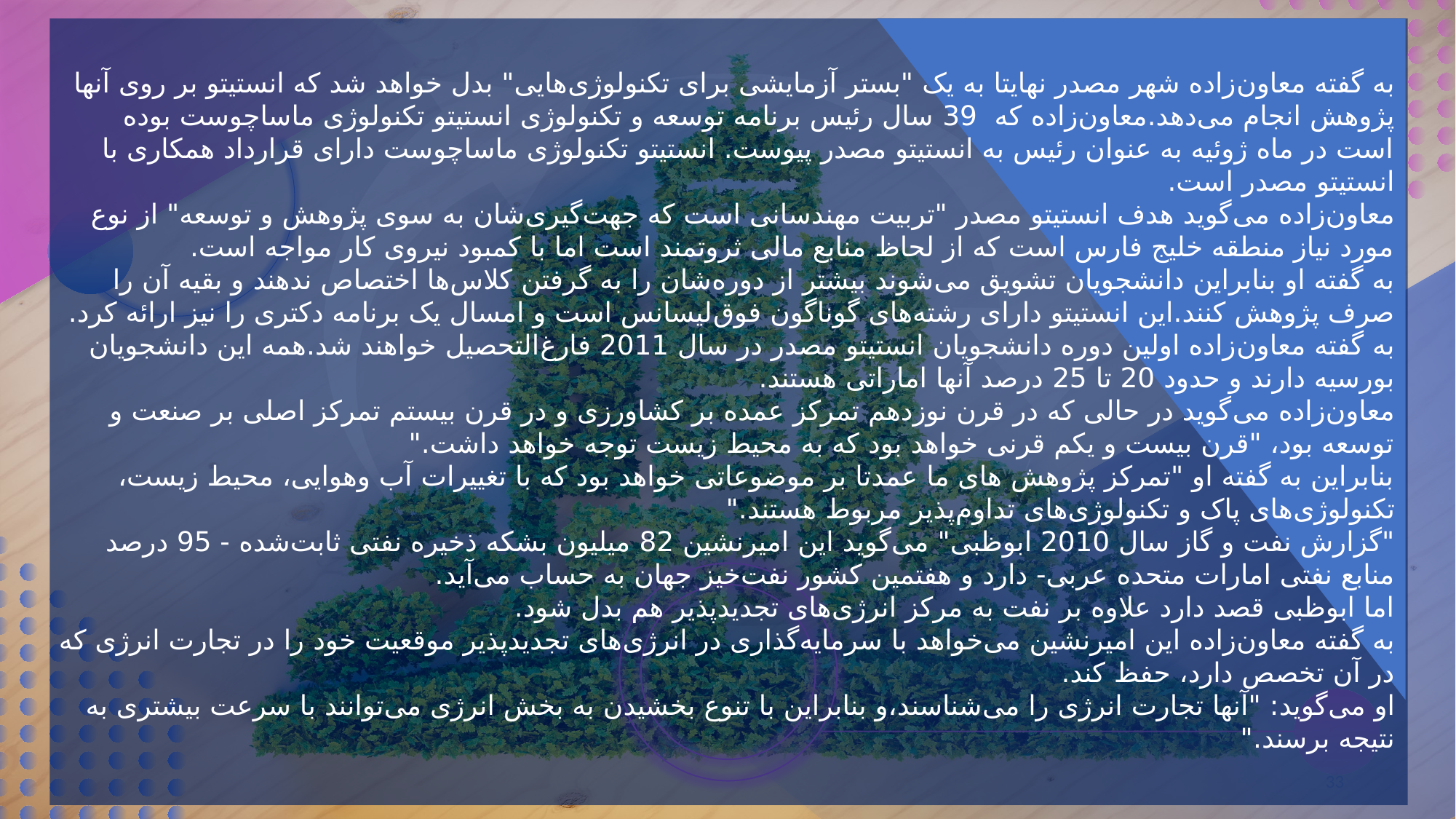

به گفته معاون‌زاده شهر مصدر نهایتا به یک "بستر آزمایشی برای تکنولوژی‌هایی" بدل خواهد شد که انستیتو بر روی آنها پژوهش انجام می‌دهد.معاون‌زاده که  39 سال رئیس برنامه توسعه و تکنولوژی انستیتو تکنولوژی ماساچوست بوده است در ماه ژوئیه به عنوان رئیس به انستیتو مصدر پیوست. انستیتو تکنولوژی ماساچوست دارای قرارداد همکاری با انستیتو مصدر است.
معاون‌زاده می‌گوید هدف انستیتو مصدر "تربیت مهندسانی است که جهت‌گیری‌شان به سوی پژوهش و توسعه" از نوع مورد نیاز منطقه خلیج فارس است که از لحاظ منابع مالی ثروتمند است اما با کمبود نیروی کار مواجه است.
به گفته او بنابراین دانشجویان تشویق می‌شوند بیشتر از دوره‌شان را به گرفتن کلاس‌ها اختصاص ندهند و بقیه آن را صرف پژوهش کنند.این انستیتو دارای رشته‌های گوناگون فوق‌لیسانس است و امسال یک برنامه دکتری را نیز ارائه کرد. به گفته معاون‌زاده اولین دوره دانشجویان انستیتو مصدر در سال 2011 فارغ‌التحصیل خواهند شد.همه این دانشجویان بورسیه دارند و حدود 20 تا 25 درصد آنها اماراتی هستند.
معاون‌زاده می‌گوید در حالی که در قرن نوزدهم تمرکز عمده بر کشاورزی و در قرن بیستم تمرکز اصلی بر صنعت و توسعه بود، "قرن بیست و یکم قرنی خواهد بود که به محیط زیست توجه خواهد داشت."
بنابراین به گفته او "تمرکز پژوهش های ما عمدتا بر موضوعاتی خواهد بود که با تغییرات آب وهوایی، محیط زیست، تکنولوژی‌های پاک و تکنولوژی‌های تداوم‌پذیر مربوط هستند."
"گزارش نفت و گاز سال 2010 ابوظبی" می‌گوید این امیرنشین 82 میلیون بشکه ذخیره نفتی ثابت‌شده - 95 درصد منابع نفتی امارات متحده عربی- دارد و هفتمین کشور نفت‌خیز جهان به حساب می‌آید.
اما ابوظبی قصد دارد علاوه بر نفت به مرکز انرژی‌های تجدیدپذیر هم بدل شود.
به گفته معاون‌زاده این امیرنشین می‌خواهد با سرمایه‌گذاری در انرژی‌های تجدیدپذیر موقعیت خود را در تجارت انرژی که در آن تخصص دارد، حفظ کند.
او می‌گوید: "آنها تجارت انرژی را می‌شناسند،و بنابراین با تنوع بخشیدن به بخش انرژی می‌توانند با سرعت بیشتری به نتیجه برسند."

33